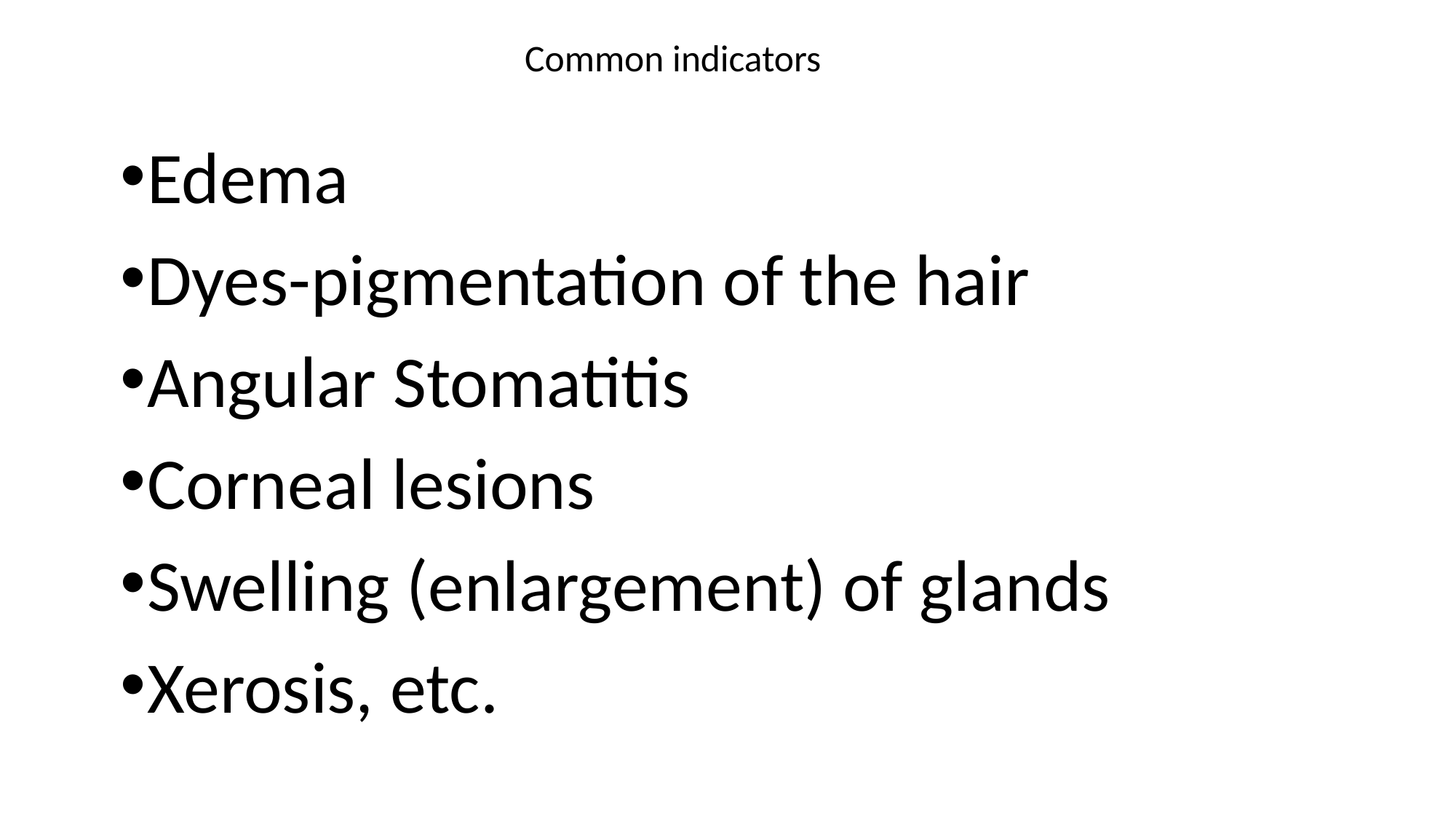

Common indicators
Edema
Dyes-pigmentation of the hair
Angular Stomatitis
Corneal lesions
Swelling (enlargement) of glands
Xerosis, etc.